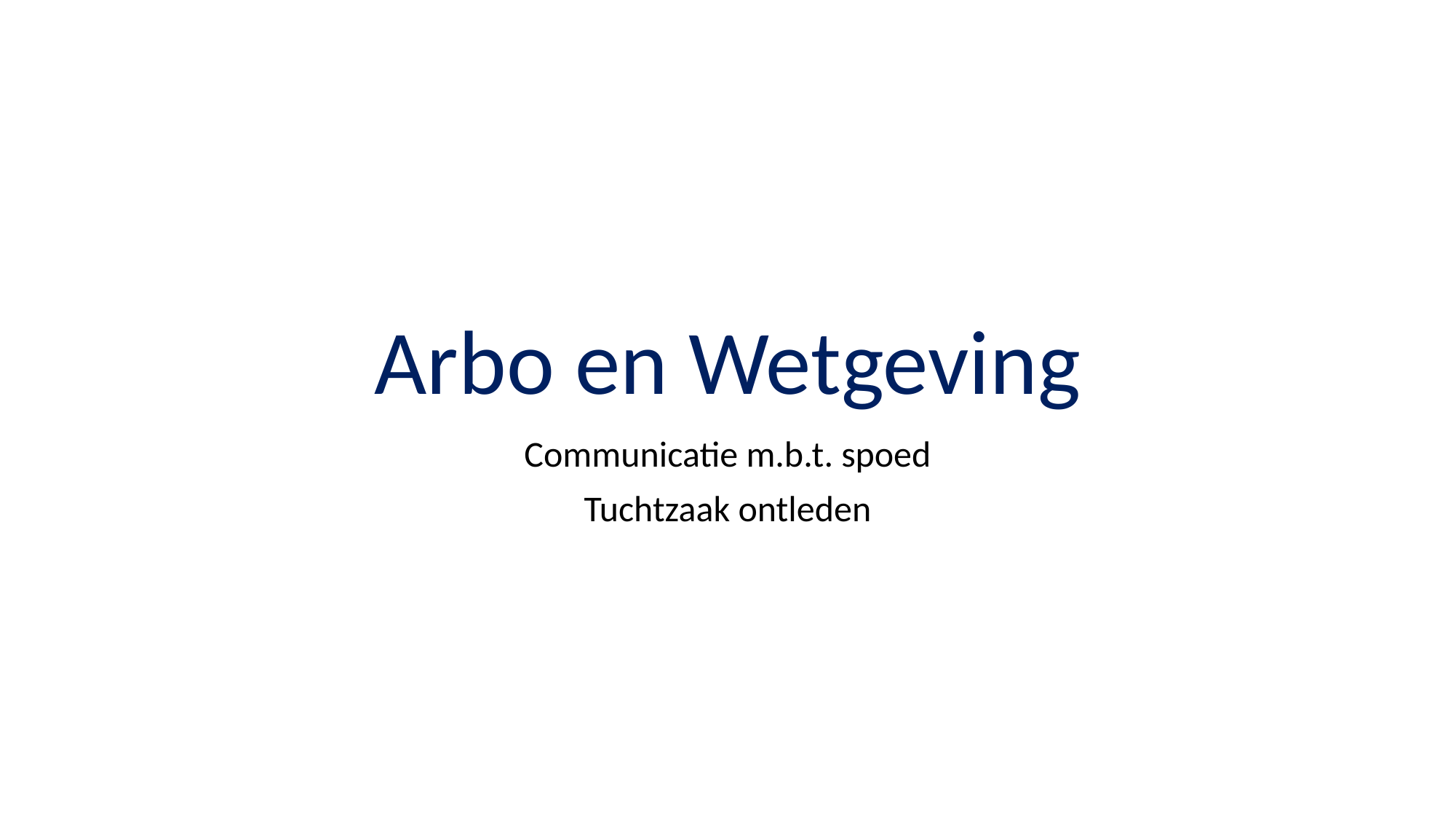

# Arbo en Wetgeving
Communicatie m.b.t. spoed
Tuchtzaak ontleden